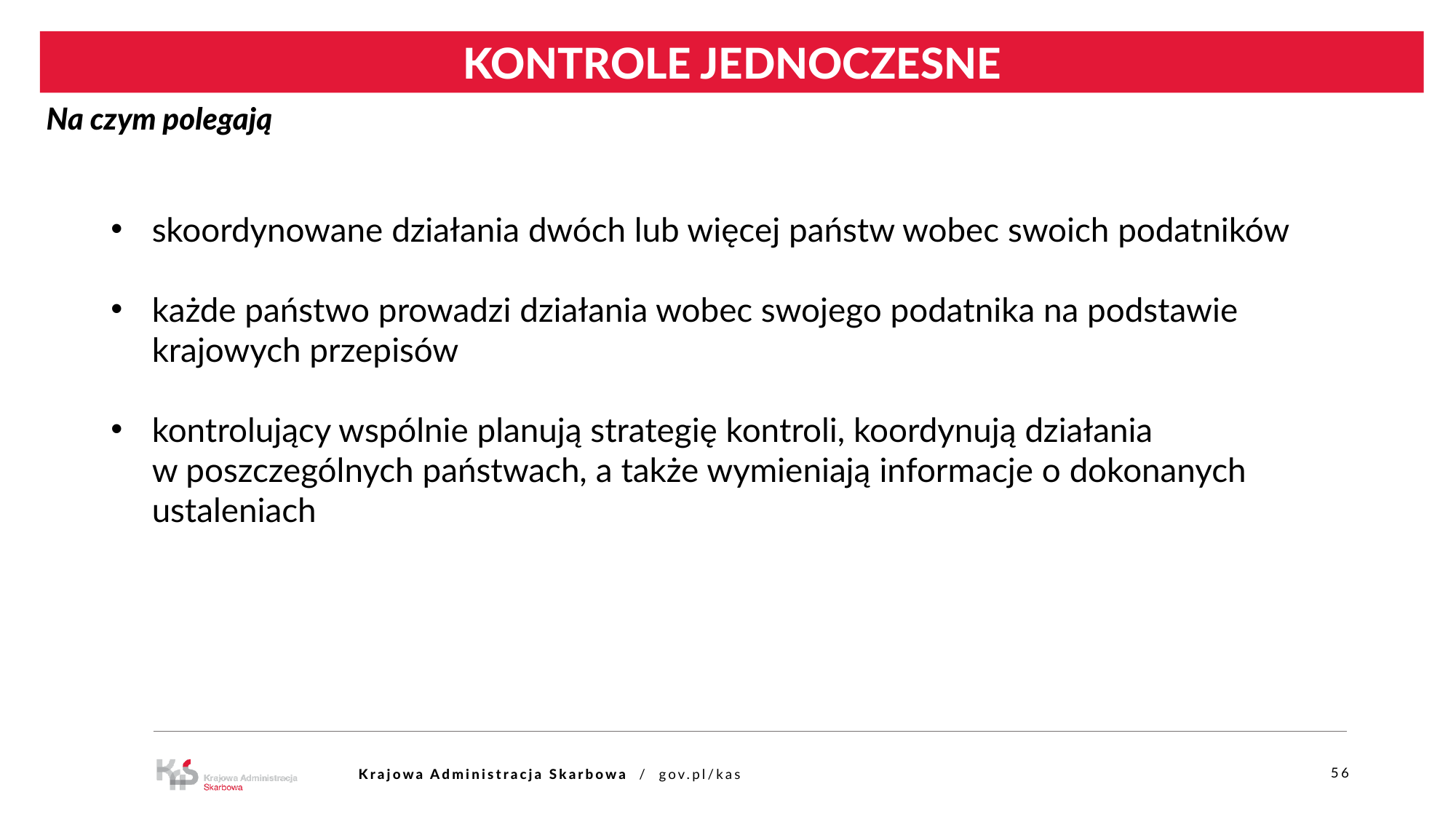

KONTROLE JEDNOCZESNE
Na czym polegają
skoordynowane działania dwóch lub więcej państw wobec swoich podatników

każde państwo prowadzi działania wobec swojego podatnika na podstawie krajowych przepisów

kontrolujący wspólnie planują strategię kontroli, koordynują działania
w poszczególnych państwach, a także wymieniają informacje o dokonanych ustaleniach